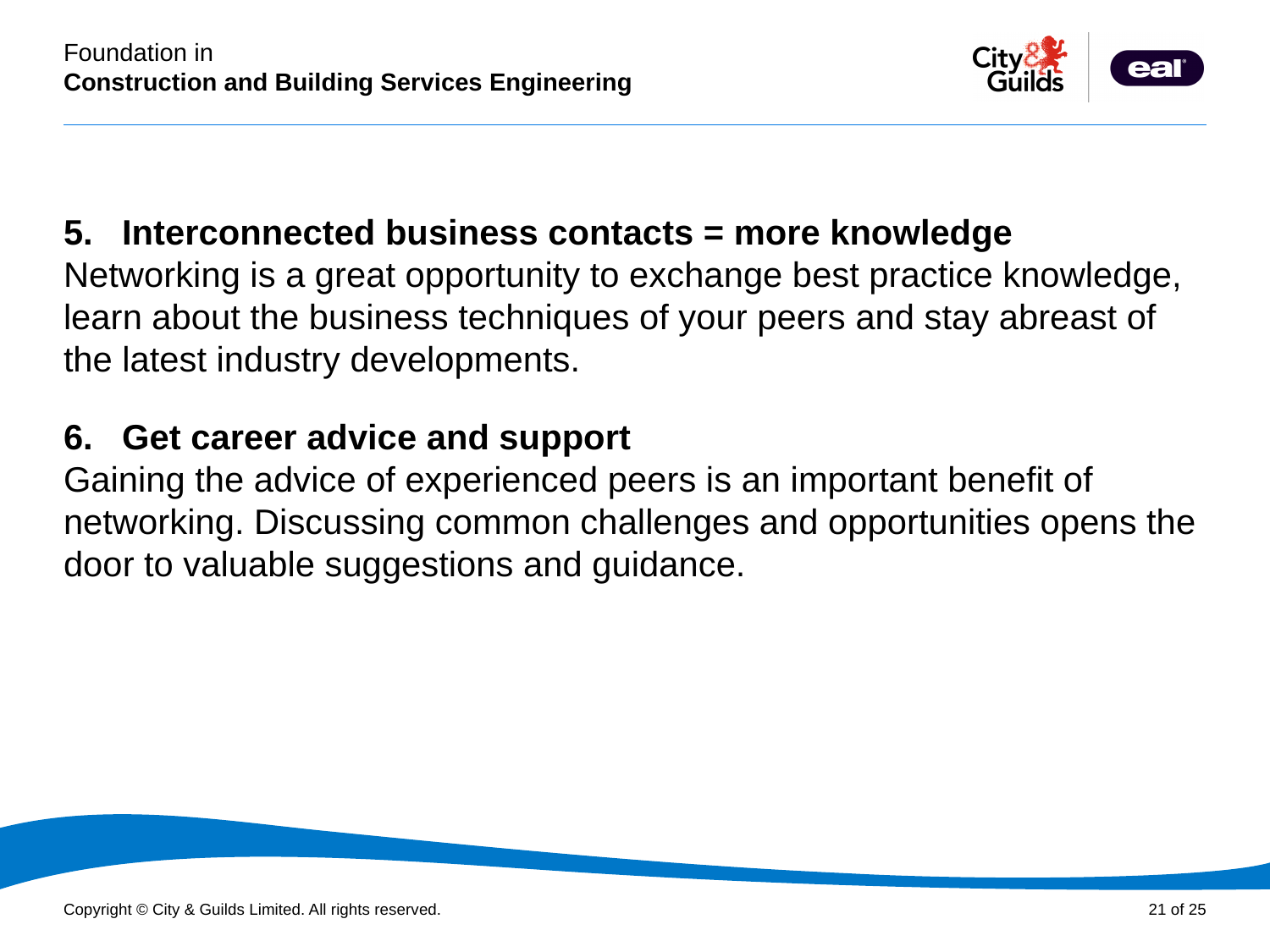

5.   Interconnected business contacts = more knowledge
Networking is a great opportunity to exchange best practice knowledge, learn about the business techniques of your peers and stay abreast of the latest industry developments.
6.   Get career advice and support
Gaining the advice of experienced peers is an important benefit of networking. Discussing common challenges and opportunities opens the door to valuable suggestions and guidance.